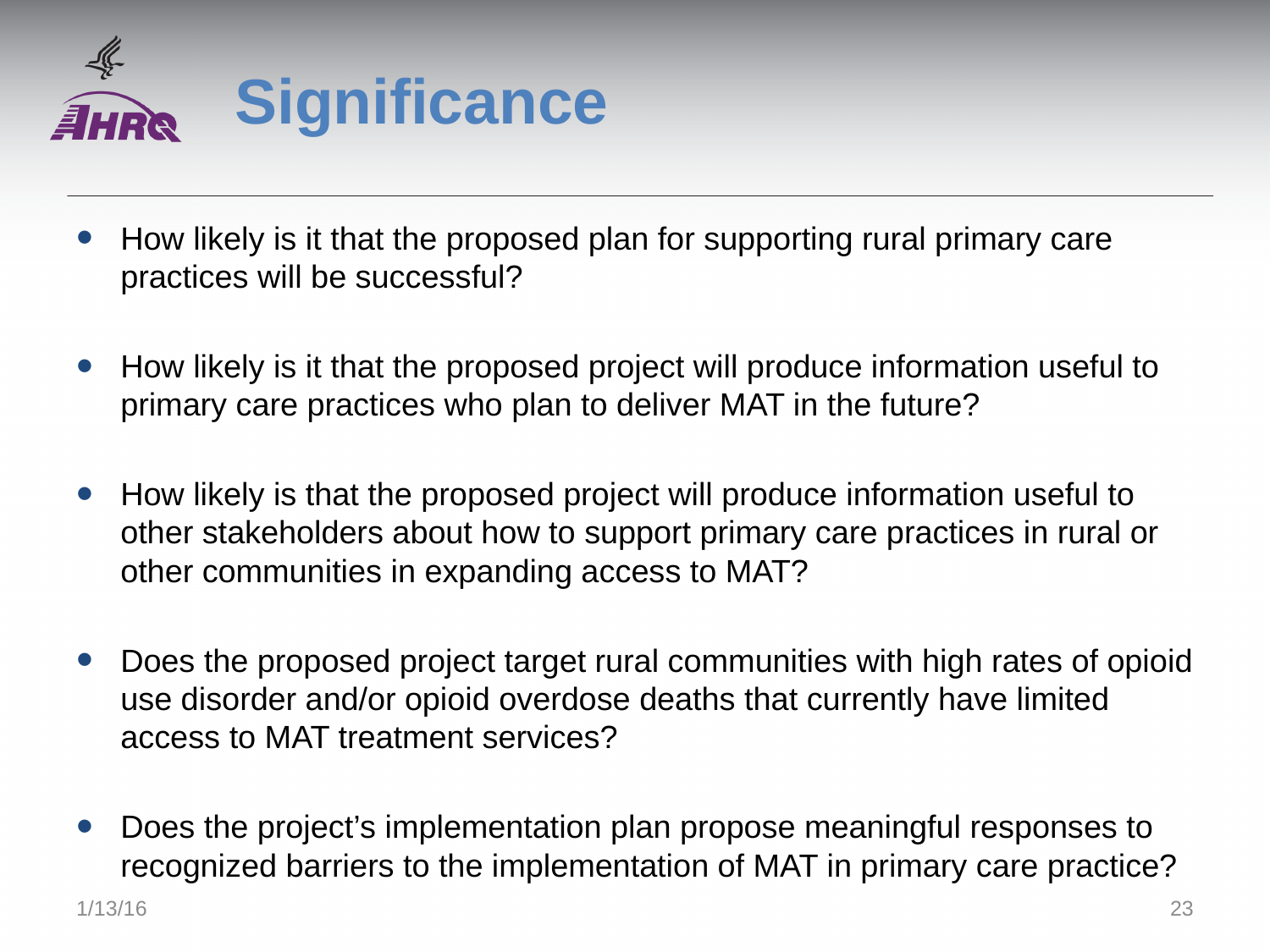

# Significance
How likely is it that the proposed plan for supporting rural primary care practices will be successful?

How likely is it that the proposed project will produce information useful to primary care practices who plan to deliver MAT in the future?

How likely is that the proposed project will produce information useful to other stakeholders about how to support primary care practices in rural or other communities in expanding access to MAT?

Does the proposed project target rural communities with high rates of opioid use disorder and/or opioid overdose deaths that currently have limited access to MAT treatment services?

Does the project’s implementation plan propose meaningful responses to recognized barriers to the implementation of MAT in primary care practice?

1/13/16
23